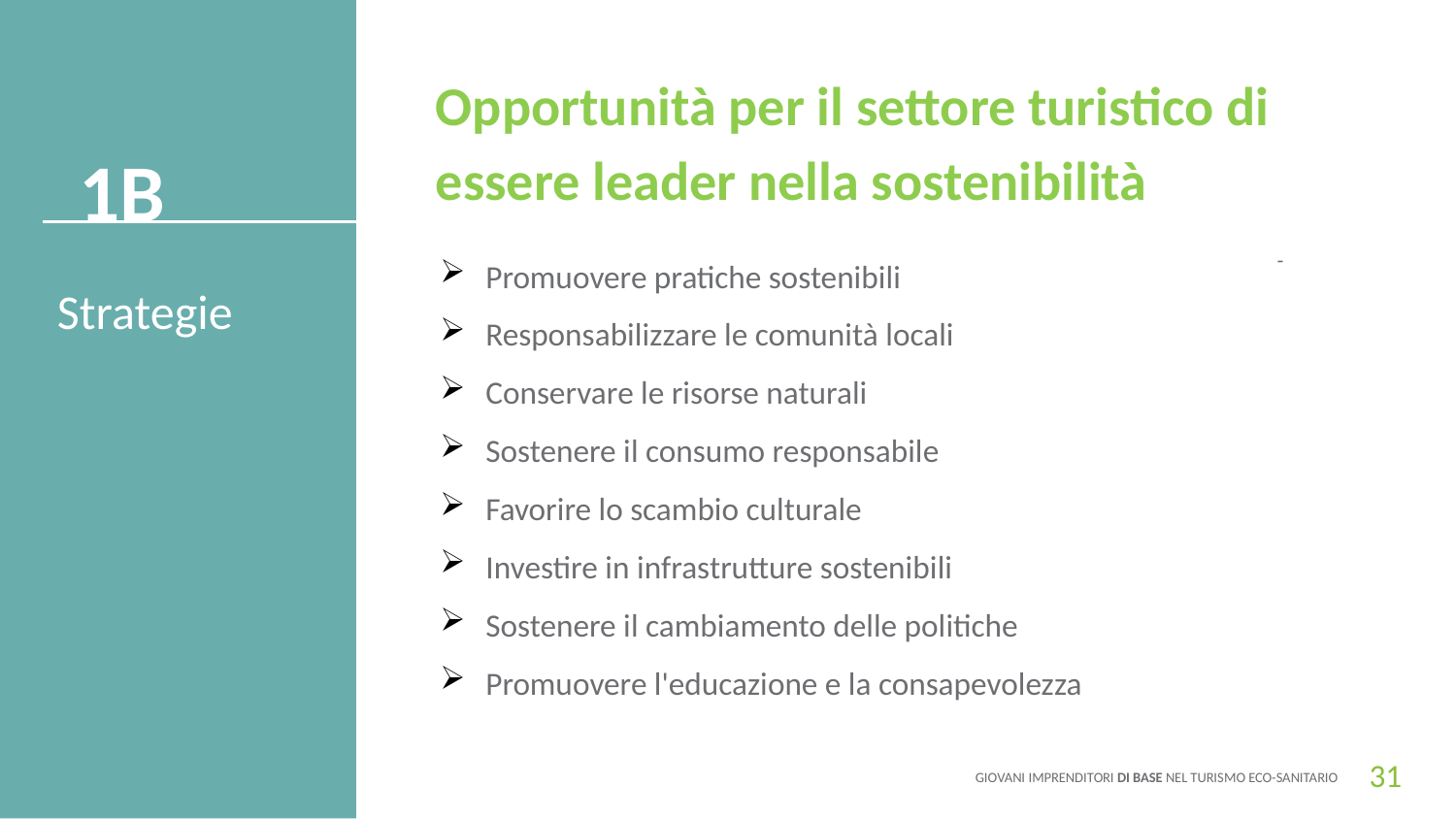

Opportunità per il settore turistico di essere leader nella sostenibilità

1B

Promuovere pratiche sostenibili
Responsabilizzare le comunità locali
Conservare le risorse naturali
Sostenere il consumo responsabile
Favorire lo scambio culturale
Investire in infrastrutture sostenibili
Sostenere il cambiamento delle politiche
Promuovere l'educazione e la consapevolezza
-
Strategie
31